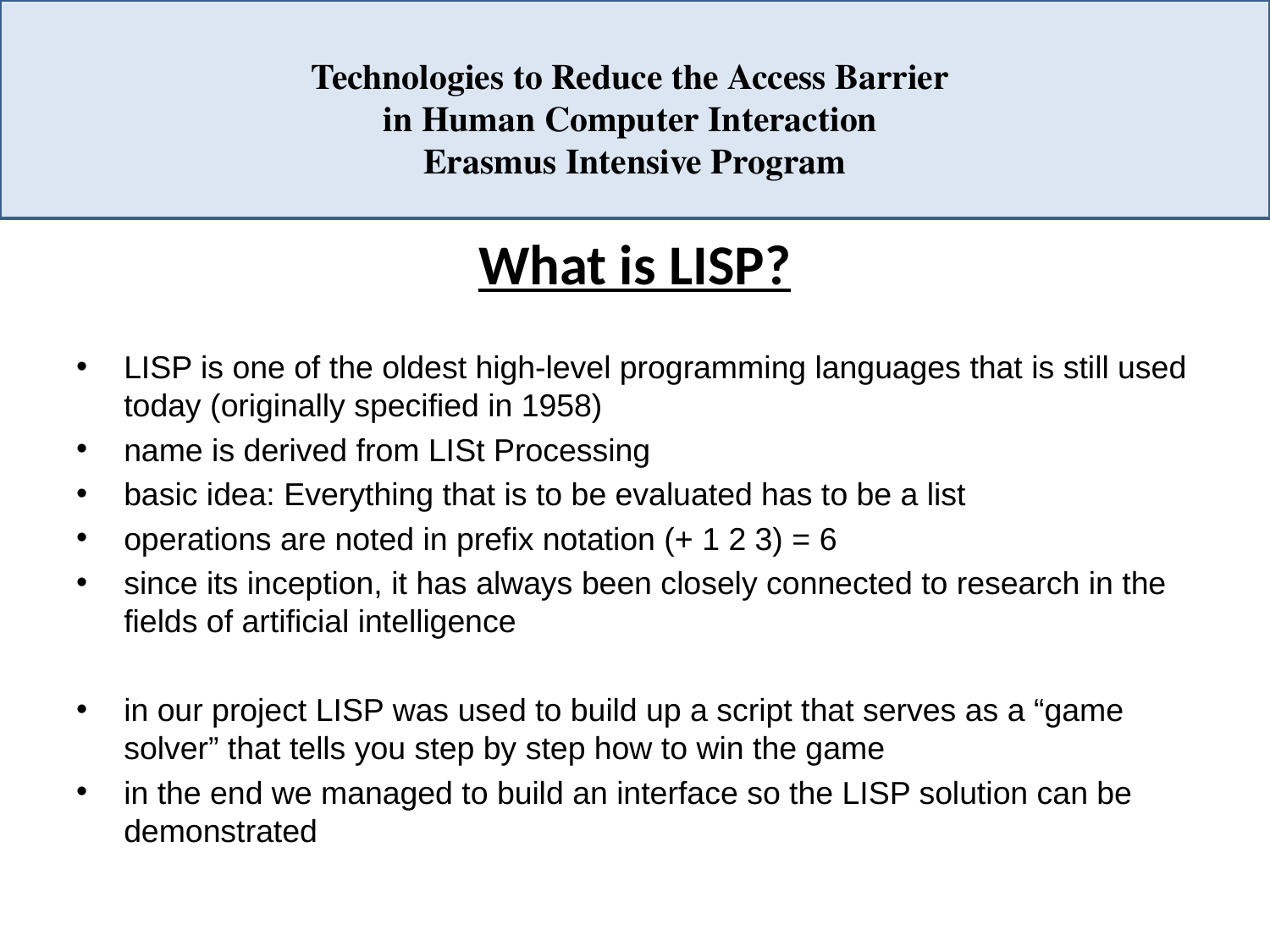

# Technologies to Reduce the Access Barrier in Human Computer Interaction Erasmus Intensive Program
What is LISP?

LISP is one of the oldest high-level programming languages that is still used today (originally specified in 1958)
name is derived from LISt Processing
basic idea: Everything that is to be evaluated has to be a list
operations are noted in prefix notation (+ 1 2 3) = 6
since its inception, it has always been closely connected to research in the fields of artificial intelligence

in our project LISP was used to build up a script that serves as a “game solver” that tells you step by step how to win the game
in the end we managed to build an interface so the LISP solution can be demonstrated